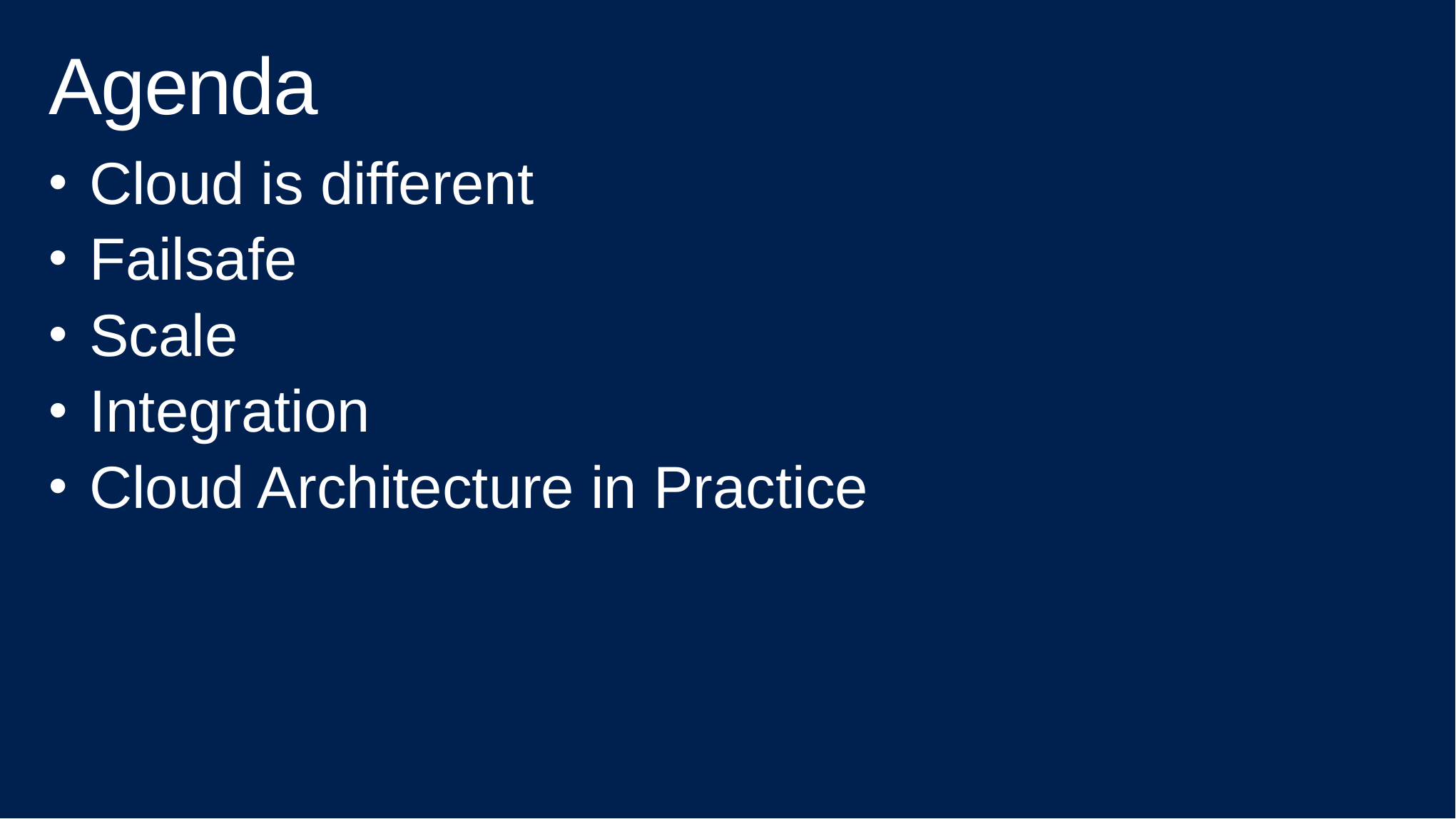

# Agenda
Cloud is different
Failsafe
Scale
Integration
Cloud Architecture in Practice